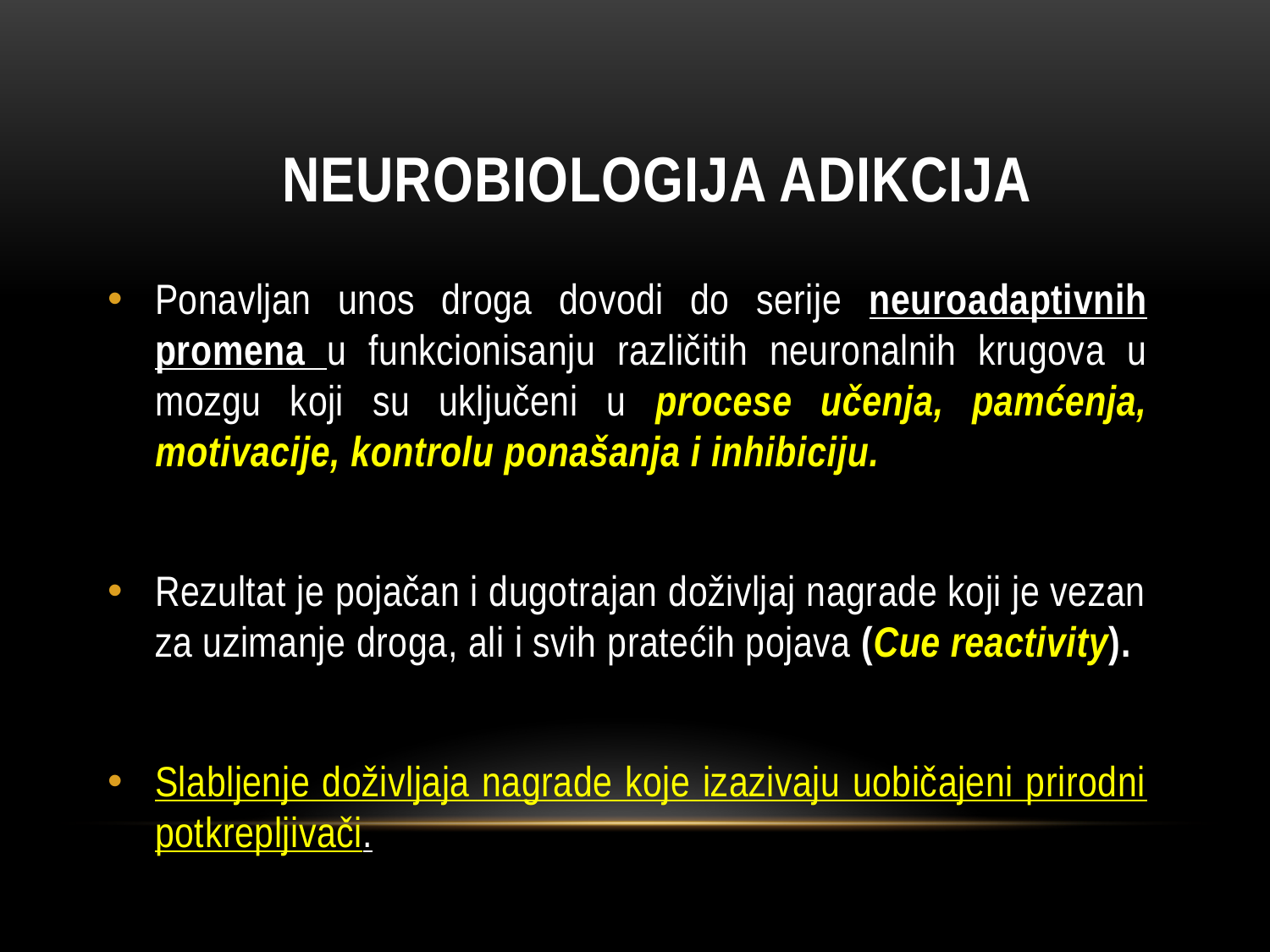

Neurobiologija adikcija
Ponavljan unos droga dovodi do serije neuroadaptivnih promena u funkcionisanju različitih neuronalnih krugova u mozgu koji su uključeni u procese učenja, pamćenja, motivacije, kontrolu ponašanja i inhibiciju.

Rezultat je pojačan i dugotrajan doživljaj nagrade koji je vezan za uzimanje droga, ali i svih pratećih pojava (Cue reactivity).

Slabljenje doživljaja nagrade koje izazivaju uobičajeni prirodni potkrepljivači.